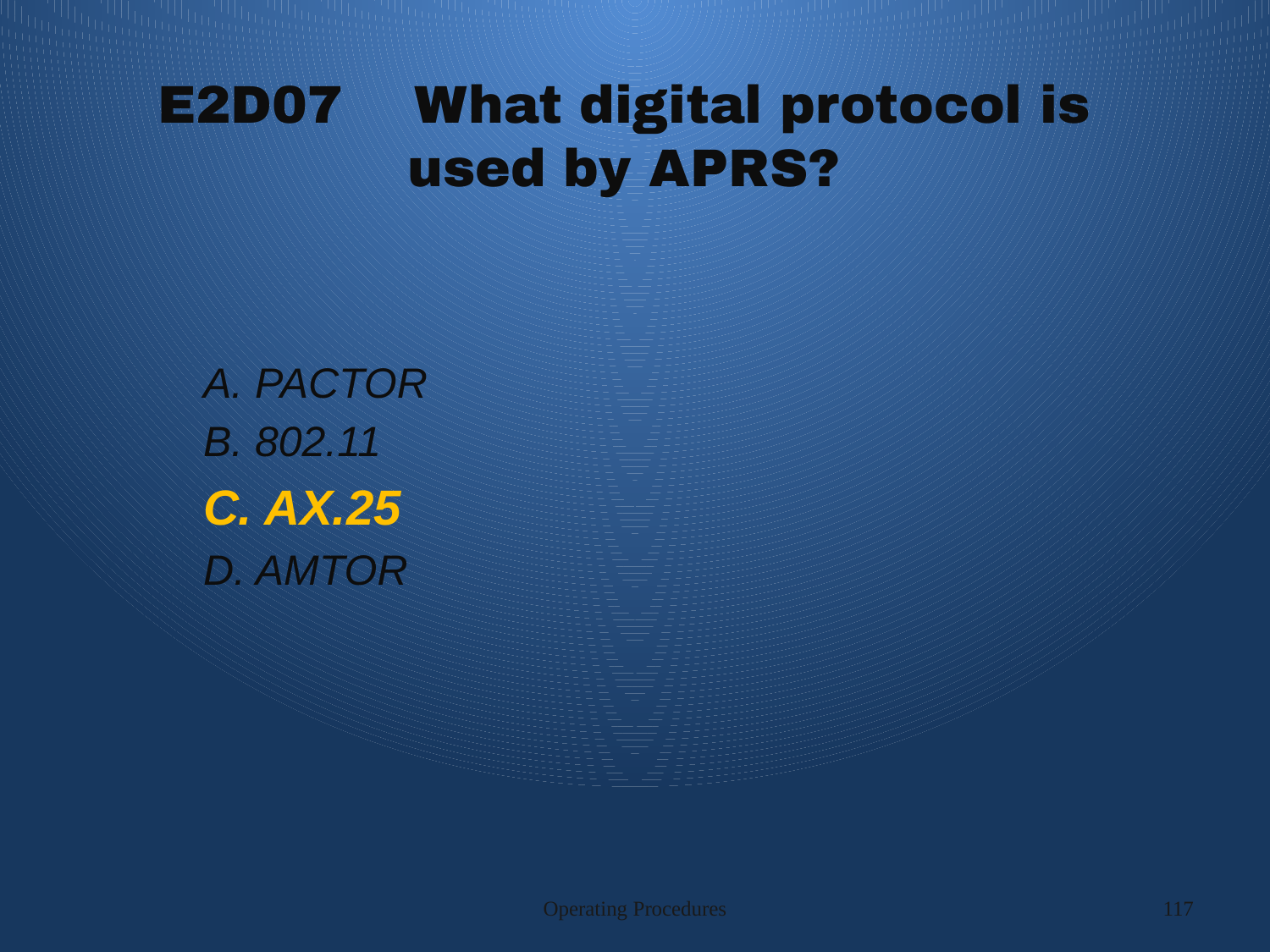

# E2D07    What digital protocol is used by APRS?
A. PACTOR
B. 802.11
C. AX.25
D. AMTOR
Operating Procedures
117